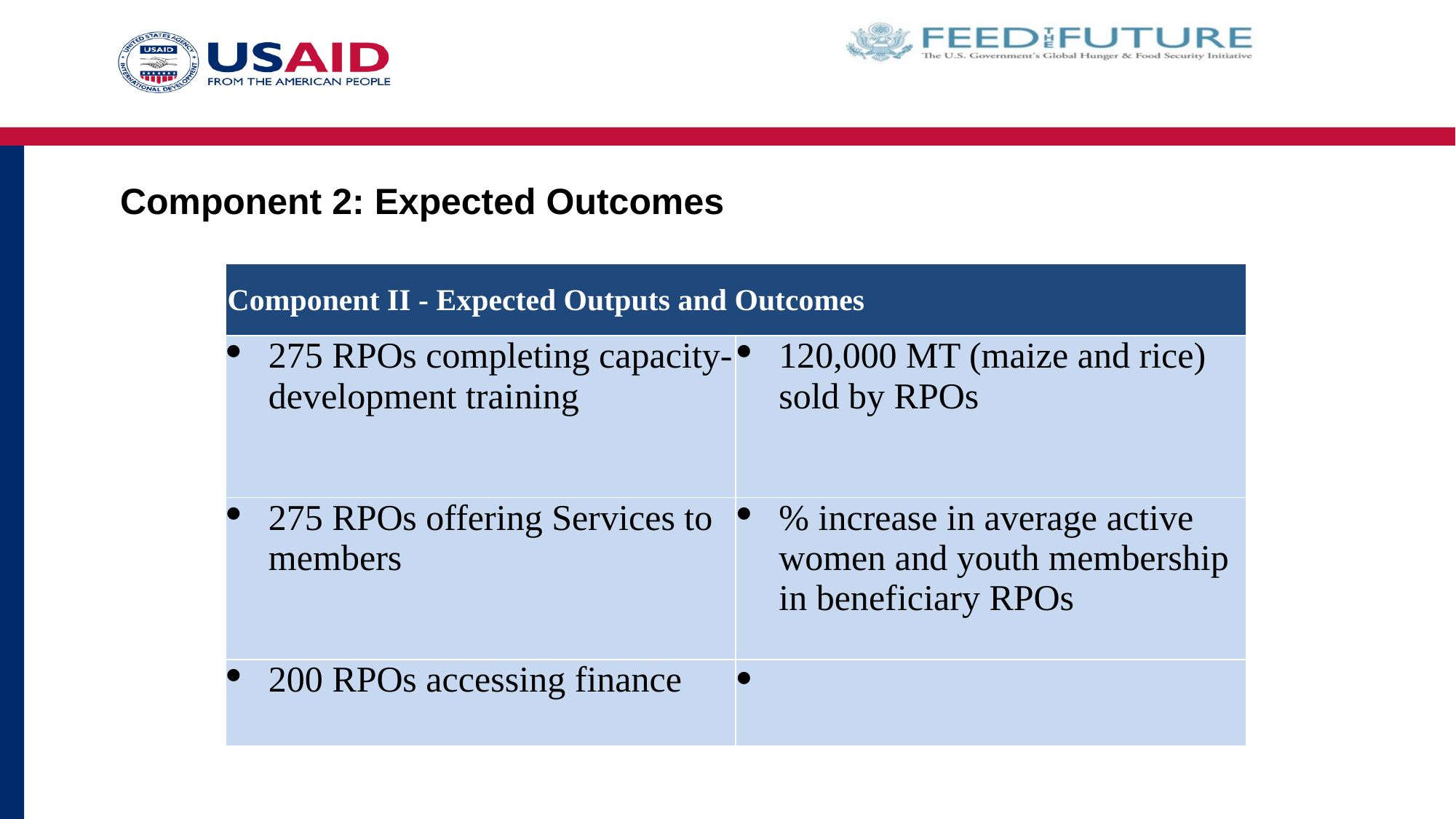

# Component 2: Expected Outcomes
| Component II - Expected Outputs and Outcomes |  |
| --- | --- |
| 275 RPOs completing capacity-development training | 120,000 MT (maize and rice) sold by RPOs |
| 275 RPOs offering Services to members | % increase in average active women and youth membership in beneficiary RPOs |
| 200 RPOs accessing finance |  |